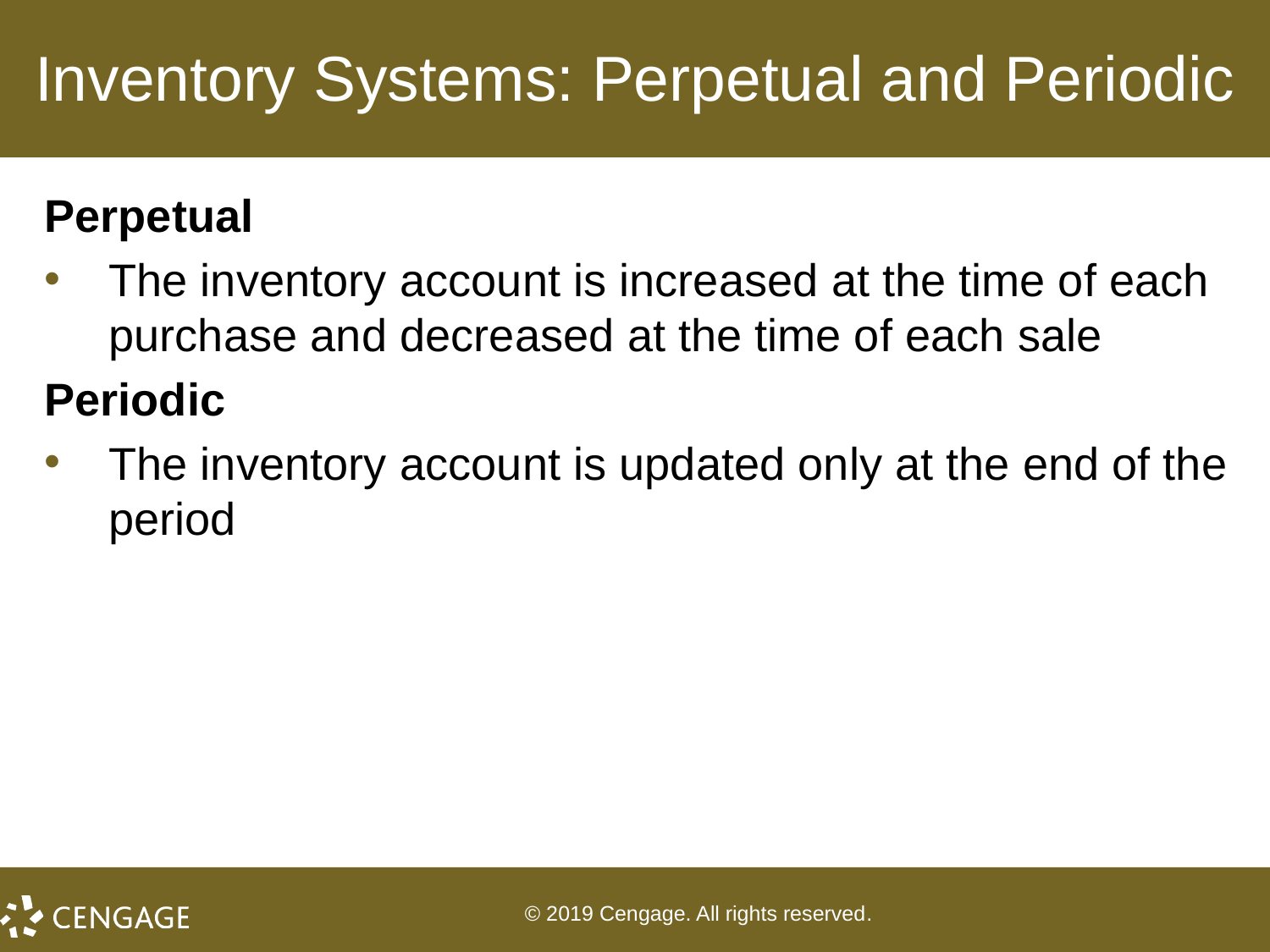

# Inventory Systems: Perpetual and Periodic
Perpetual
The inventory account is increased at the time of each purchase and decreased at the time of each sale
Periodic
The inventory account is updated only at the end of the period